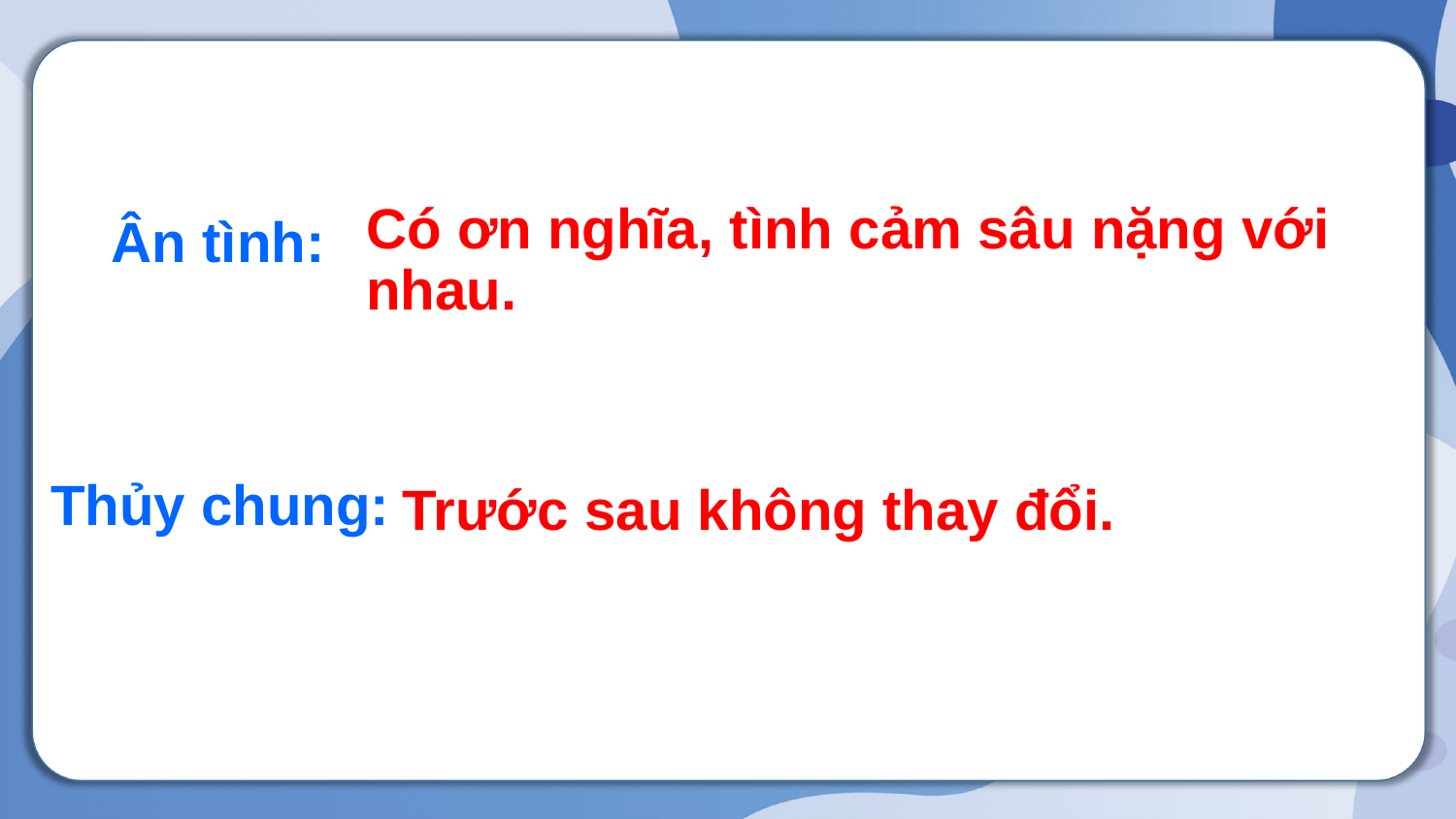

Có ơn nghĩa, tình cảm sâu nặng với nhau.
Ân tình:
Thủy chung:
Trước sau không thay đổi.